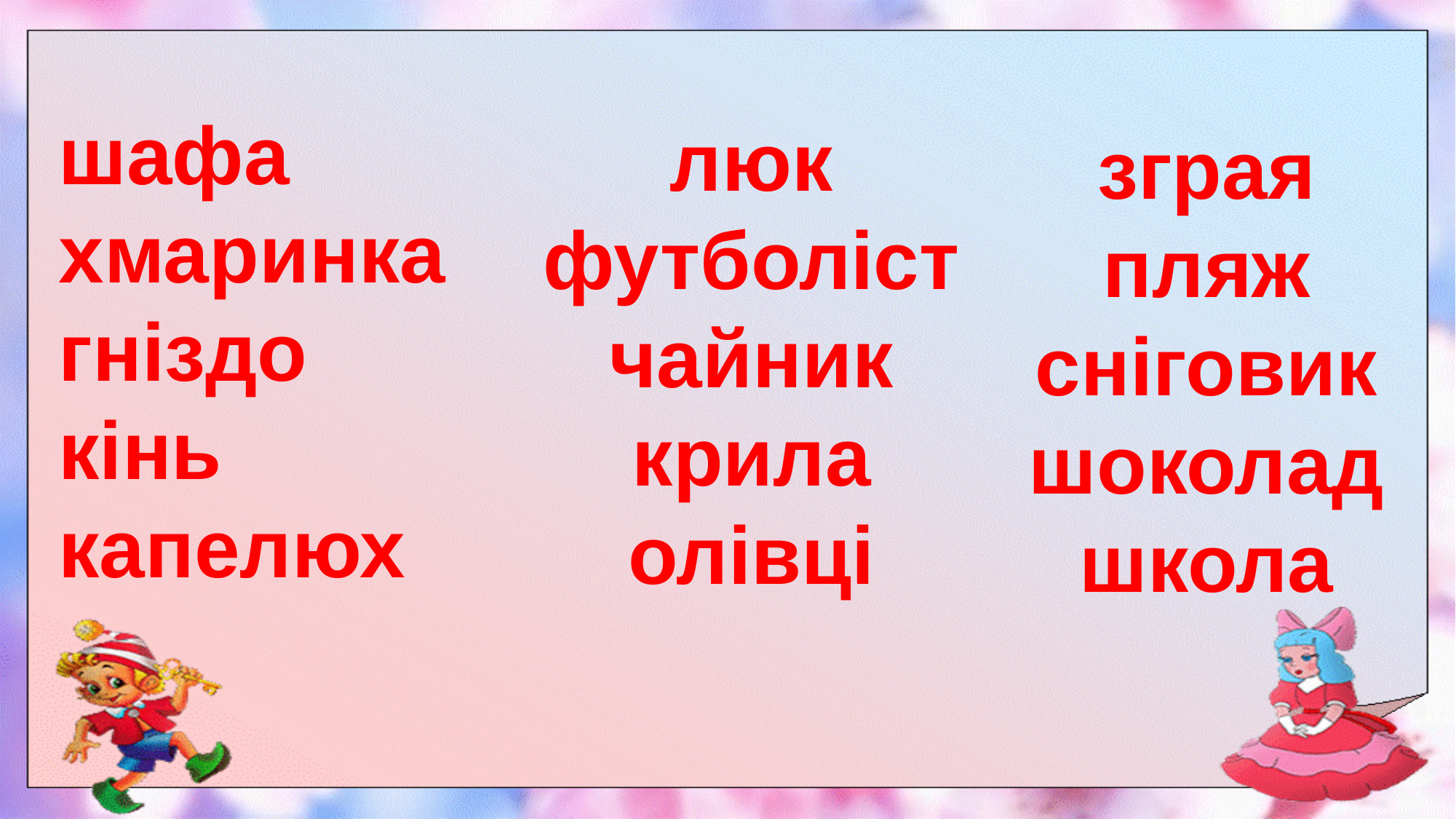

шафа
хмаринка
гніздо
кінь
капелюх
люк
футболіст
чайник
крила
олівці
зграя
пляж
сніговик
шоколад
школа